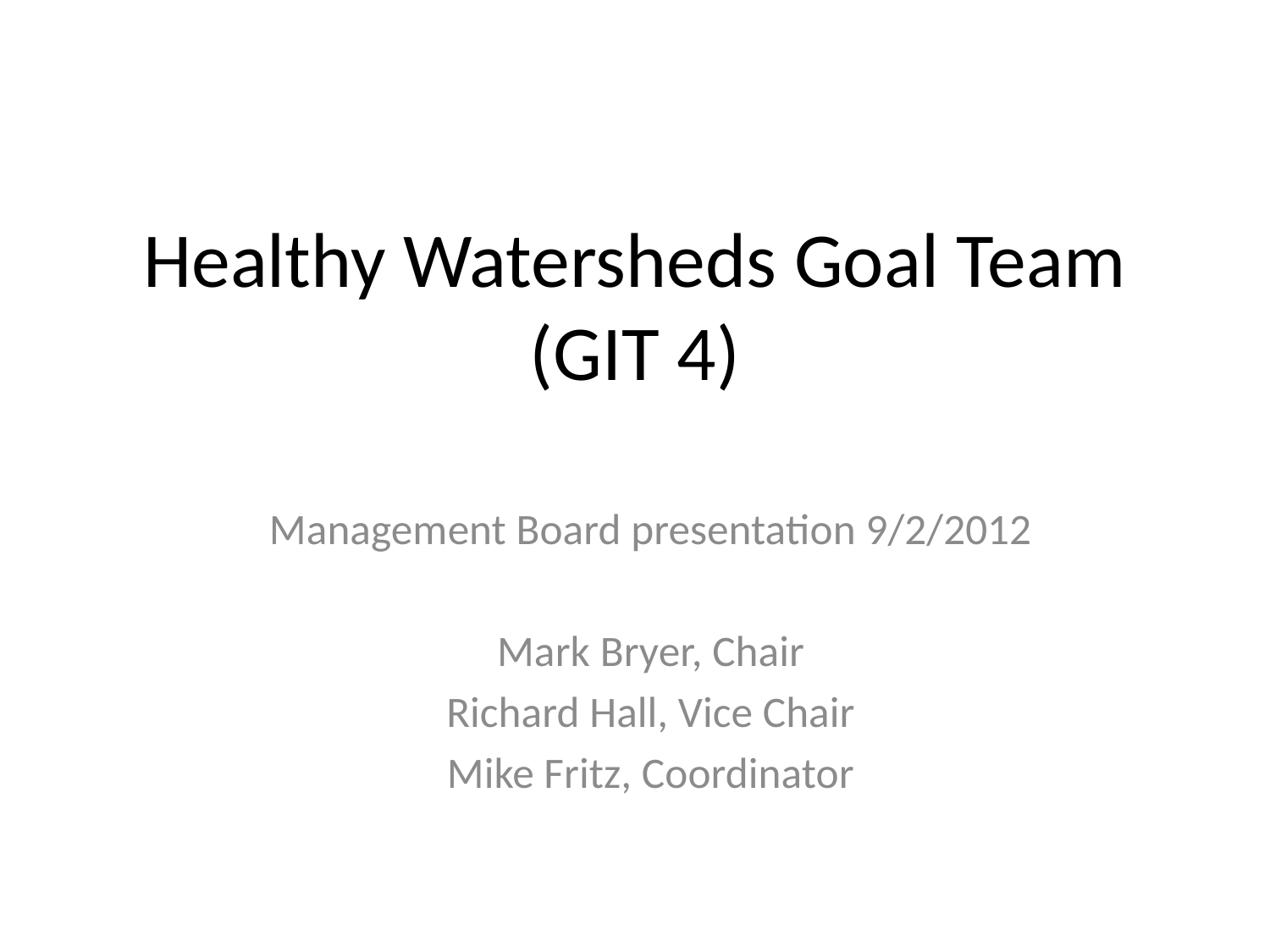

# Healthy Watersheds Goal Team (GIT 4)

Management Board presentation 9/2/2012

Mark Bryer, Chair
Richard Hall, Vice Chair
Mike Fritz, Coordinator